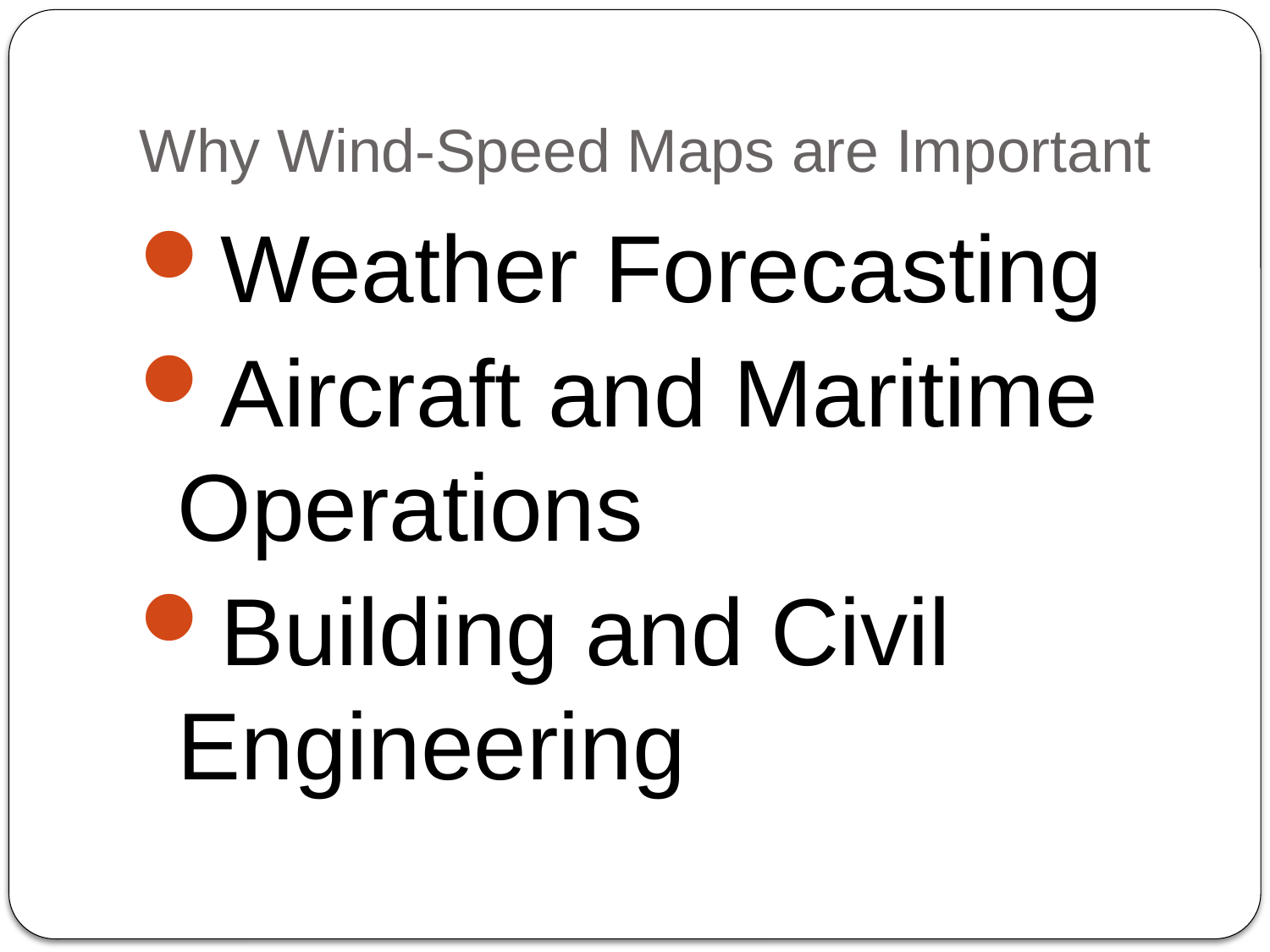

# Why Wind-Speed Maps are Important
Weather Forecasting
Aircraft and Maritime Operations
Building and Civil Engineering